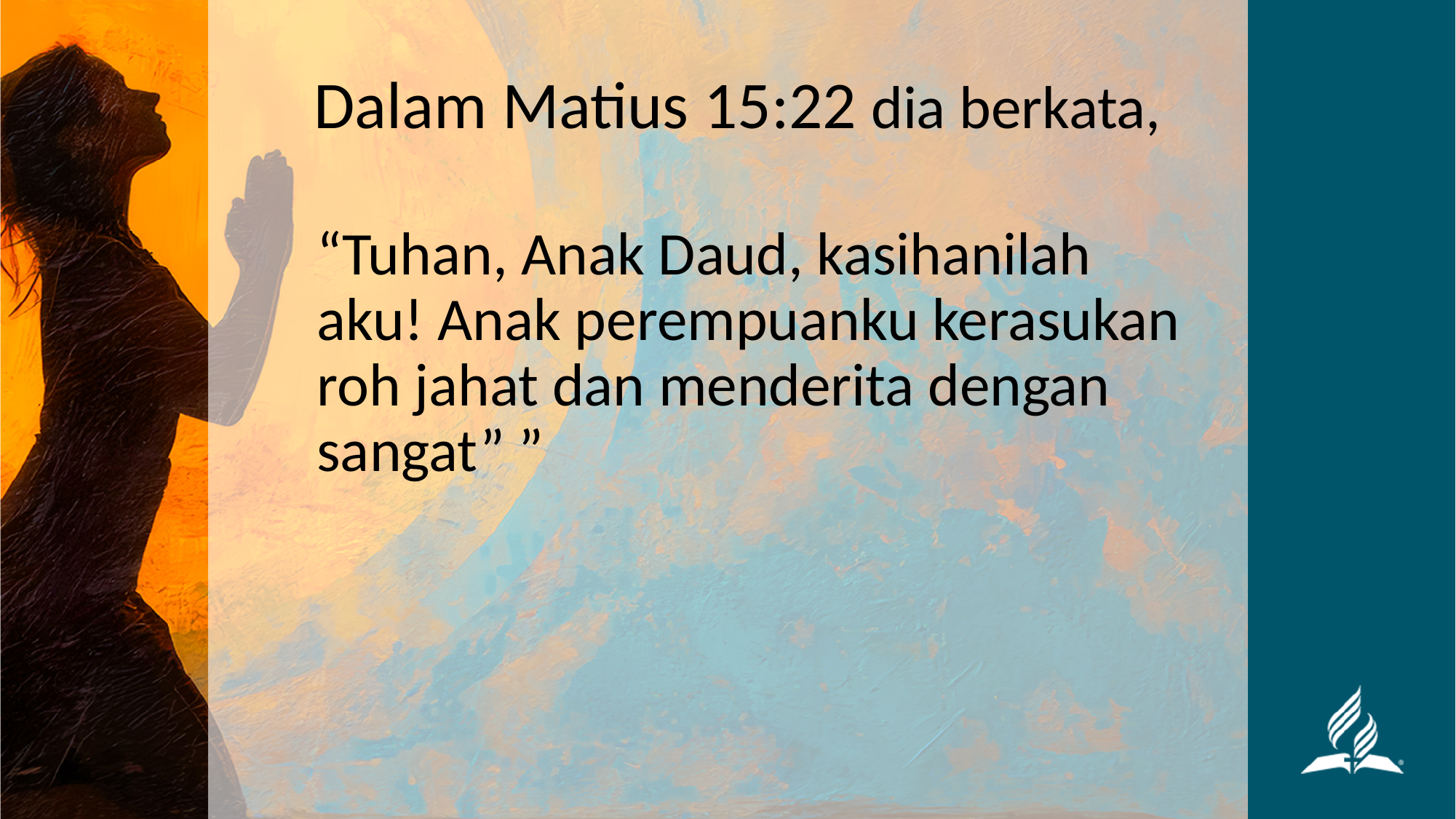

# Dalam Matius 15:22 dia berkata,
“Tuhan, Anak Daud, kasihanilah aku! Anak perempuanku kerasukan roh jahat dan menderita dengan sangat” ”